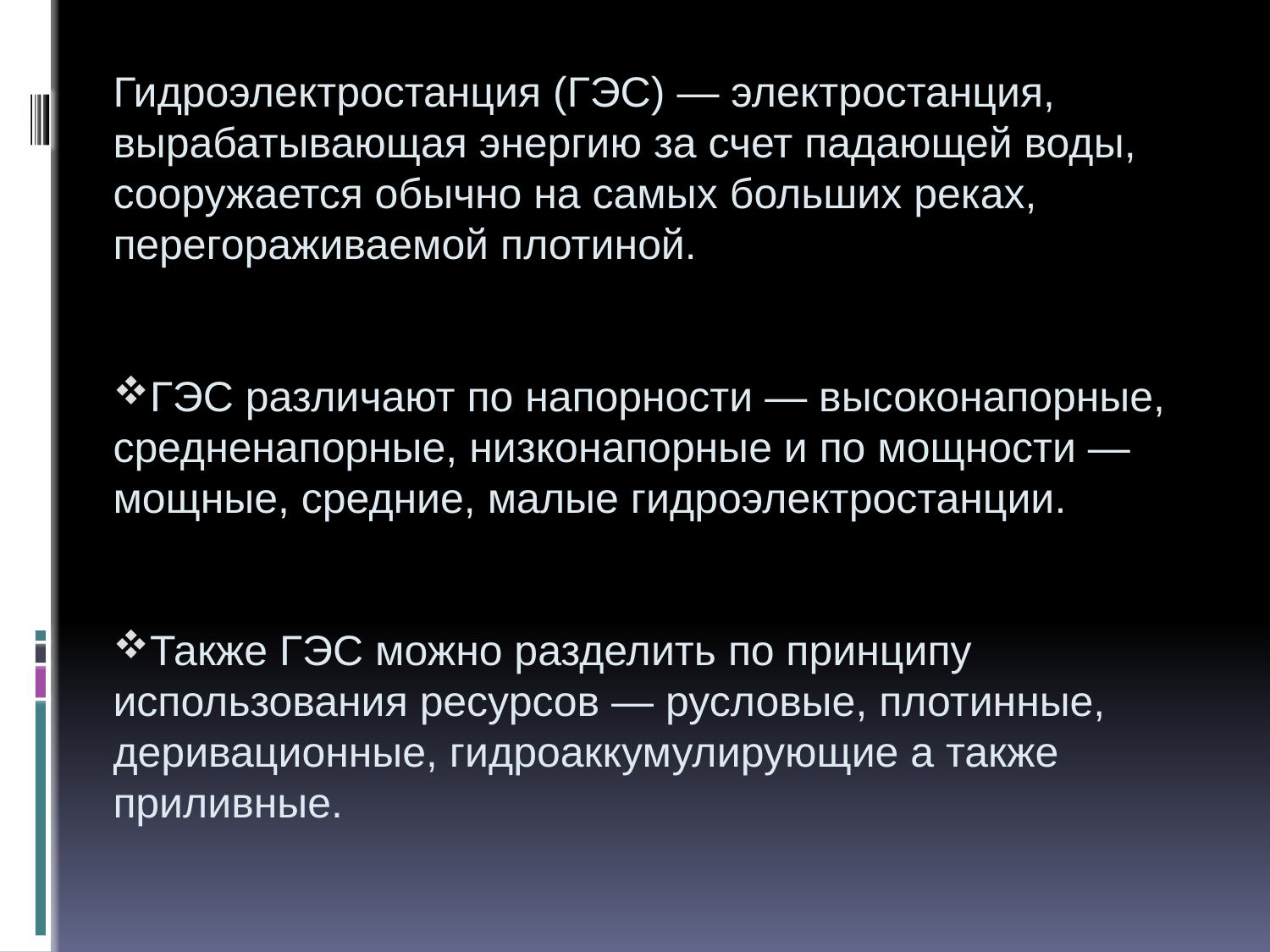

Гидроэлектростанция (ГЭС) — электростанция, вырабатывающая энергию за счет падающей воды, сооружается обычно на самых больших реках, перегораживаемой плотиной.

ГЭС различают по напорности — высоконапорные, средненапорные, низконапорные и по мощности — мощные, средние, малые гидроэлектростанции.

Также ГЭС можно разделить по принципу использования ресурсов — русловые, плотинные, деривационные, гидроаккумулирующие а также приливные.